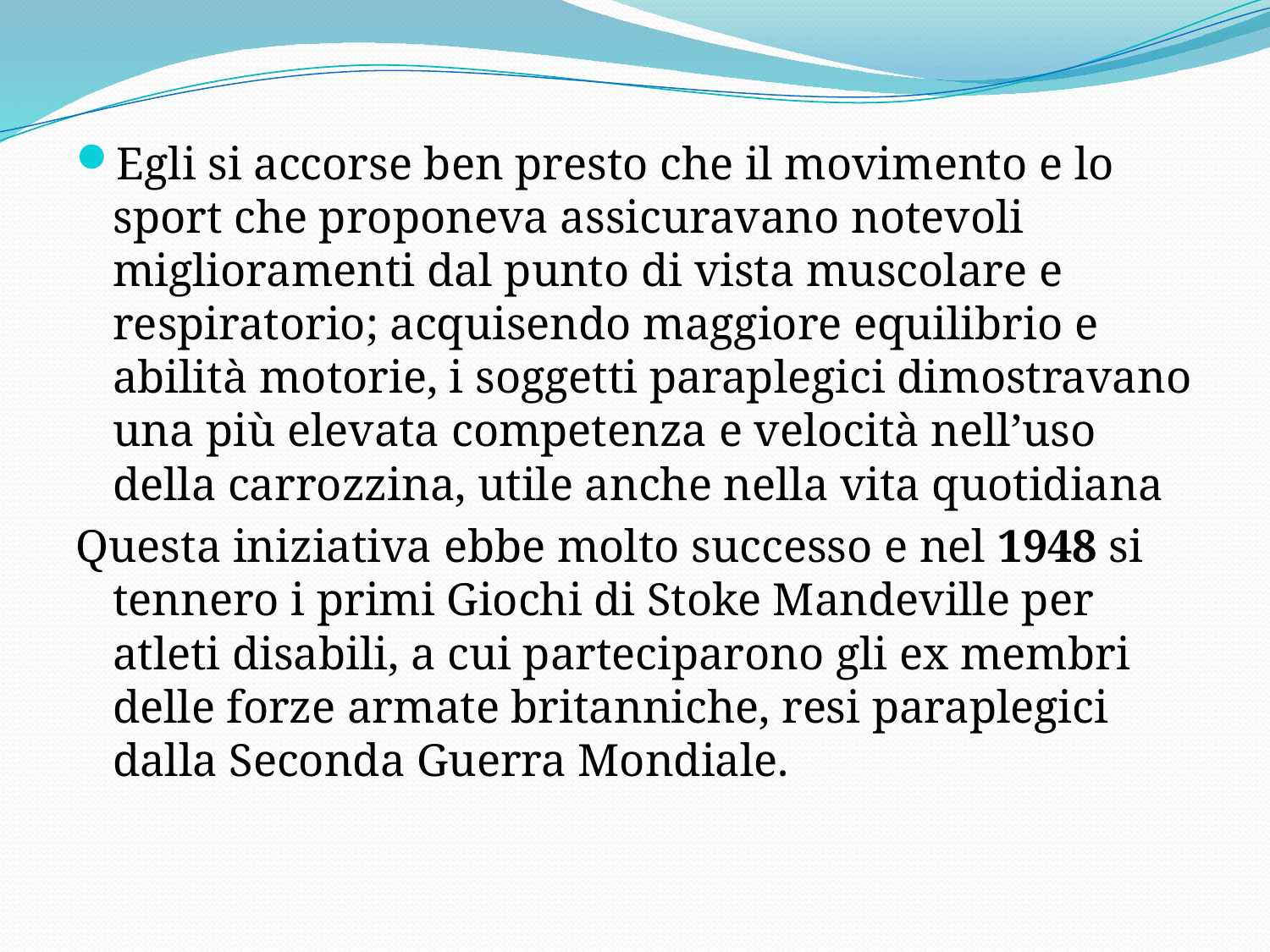

#
Egli si accorse ben presto che il movimento e lo sport che proponeva assicuravano notevoli miglioramenti dal punto di vista muscolare e respiratorio; acquisendo maggiore equilibrio e abilità motorie, i soggetti paraplegici dimostravano una più elevata competenza e velocità nell’uso della carrozzina, utile anche nella vita quotidiana
Questa iniziativa ebbe molto successo e nel 1948 si tennero i primi Giochi di Stoke Mandeville per atleti disabili, a cui parteciparono gli ex membri delle forze armate britanniche, resi paraplegici dalla Seconda Guerra Mondiale.